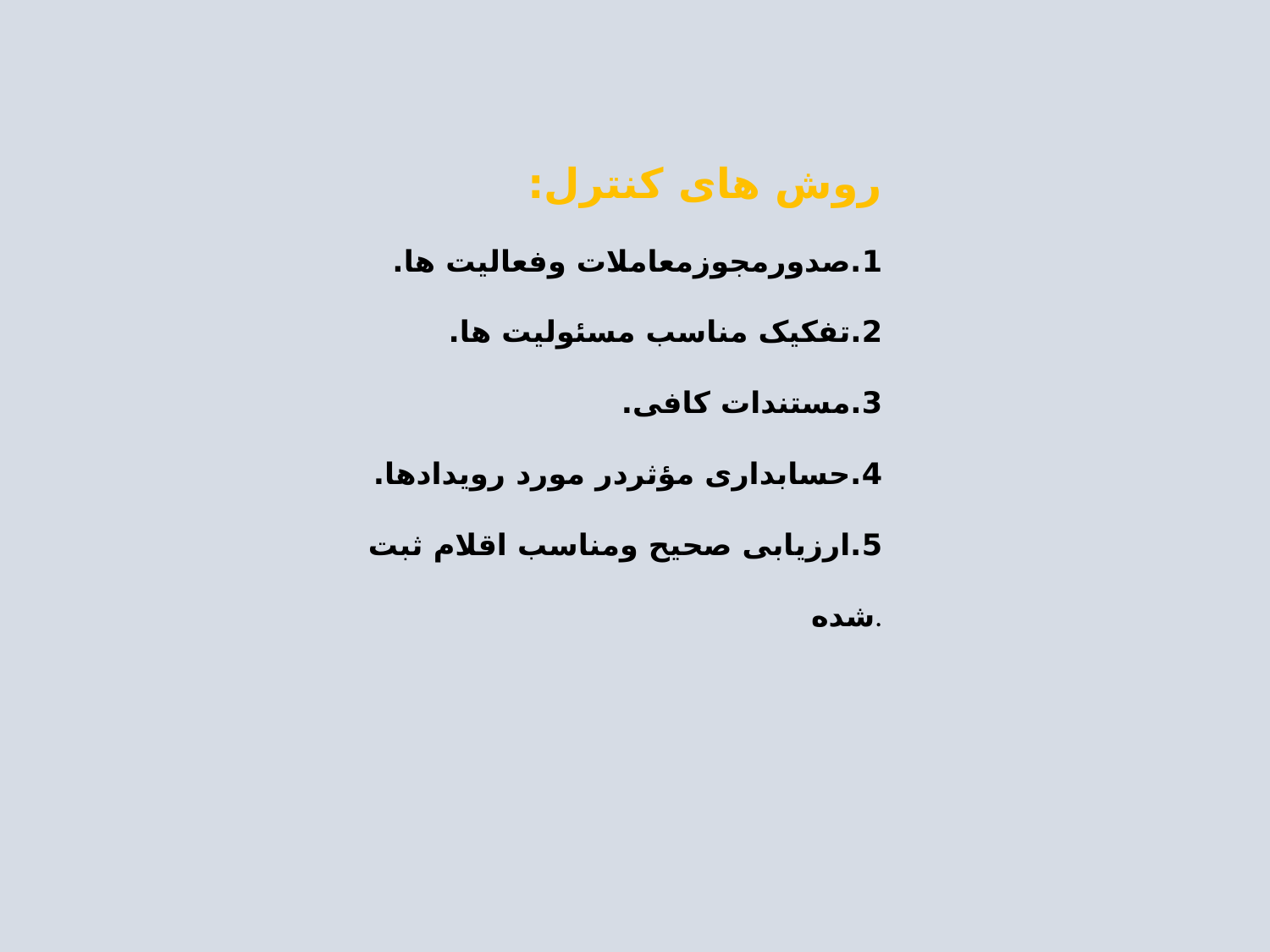

# روش های کنترل: 1.صدورمجوزمعاملات وفعالیت ها. 2.تفکیک مناسب مسئولیت ها. 3.مستندات کافی. 4.حسابداری مؤثردر مورد رویدادها. 5.ارزیابی صحیح ومناسب اقلام ثبت شده.